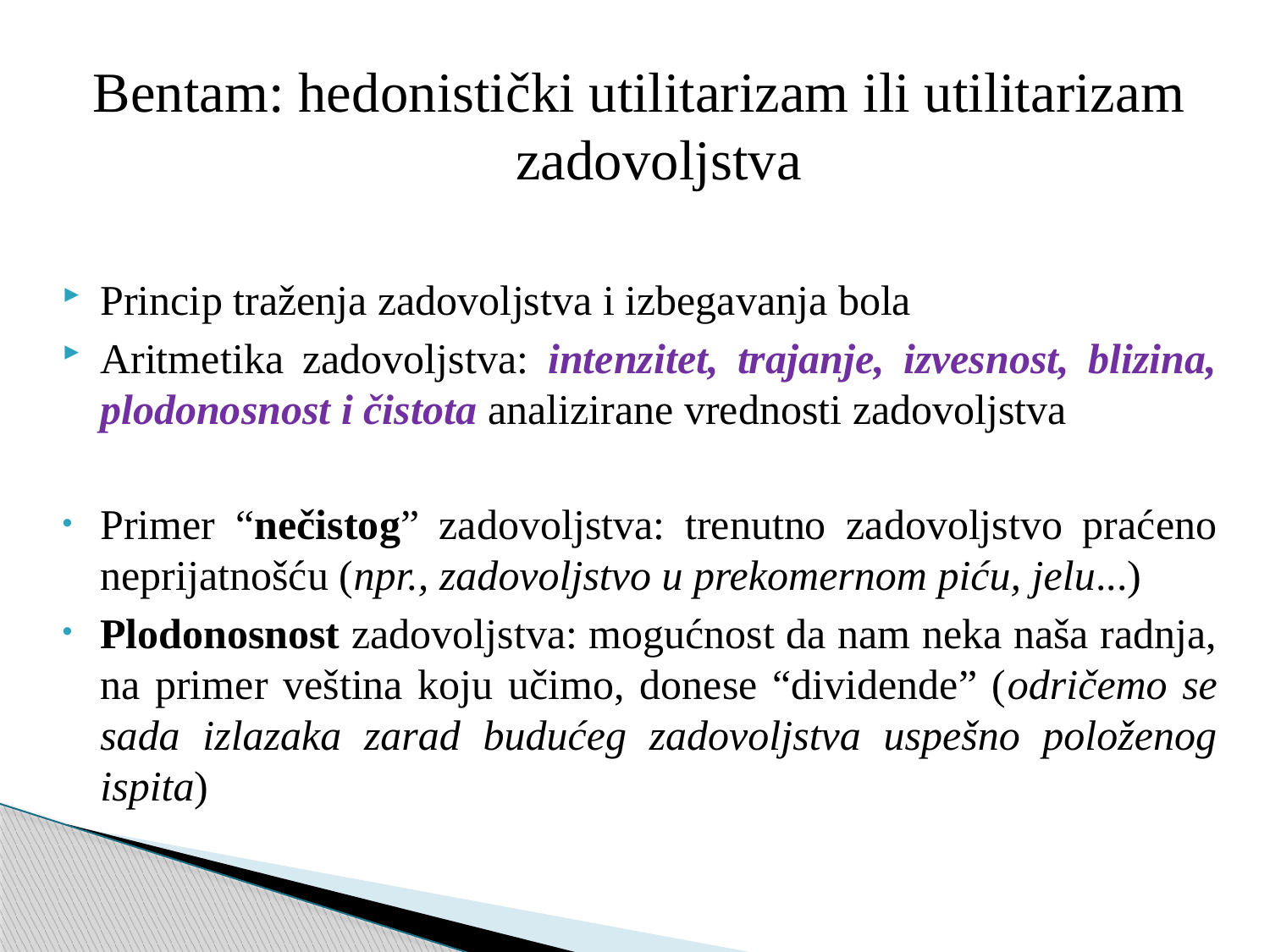

Bentam: hedonistički utilitarizam ili utilitarizam zadovoljstva

Princip traženja zadovoljstva i izbegavanja bola
Aritmetika zadovoljstva: intenzitet, trajanje, izvesnost, blizina, plodonosnost i čistota analizirane vrednosti zadovoljstva

Primer “nečistog” zadovoljstva: trenutno zadovoljstvo praćeno neprijatnošću (npr., zadovoljstvo u prekomernom piću, jelu...)
Plodonosnost zadovoljstva: mogućnost da nam neka naša radnja, na primer veština koju učimo, donese “dividende” (odričemo se sada izlazaka zarad budućeg zadovoljstva uspešno položenog ispita)